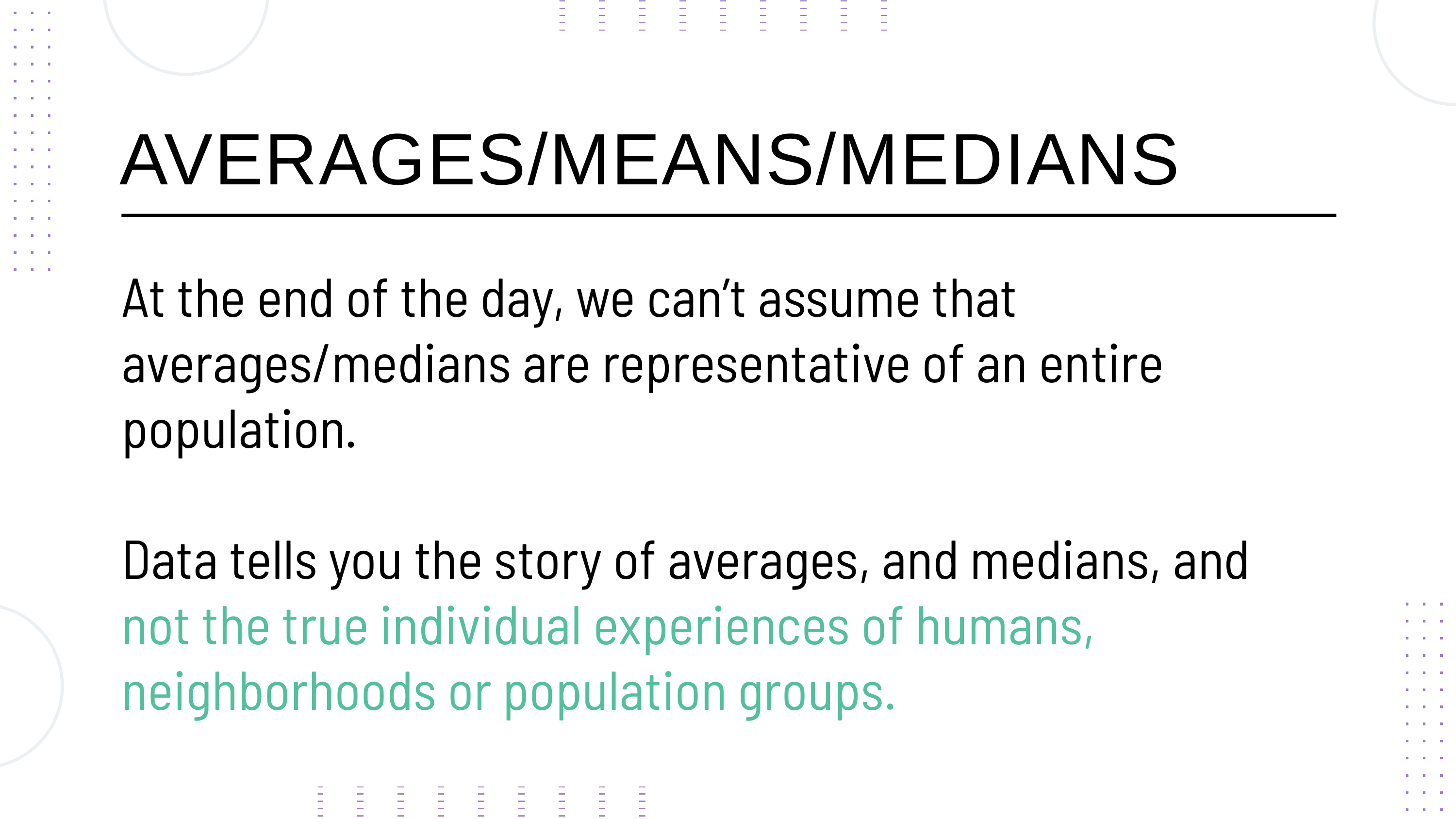

AVERAGES/MEANS/MEDIANS

At the end of the day, we can’t assume that averages/medians are representative of an entire population.

Data tells you the story of averages, and medians, and not the true individual experiences of humans, neighborhoods or population groups.